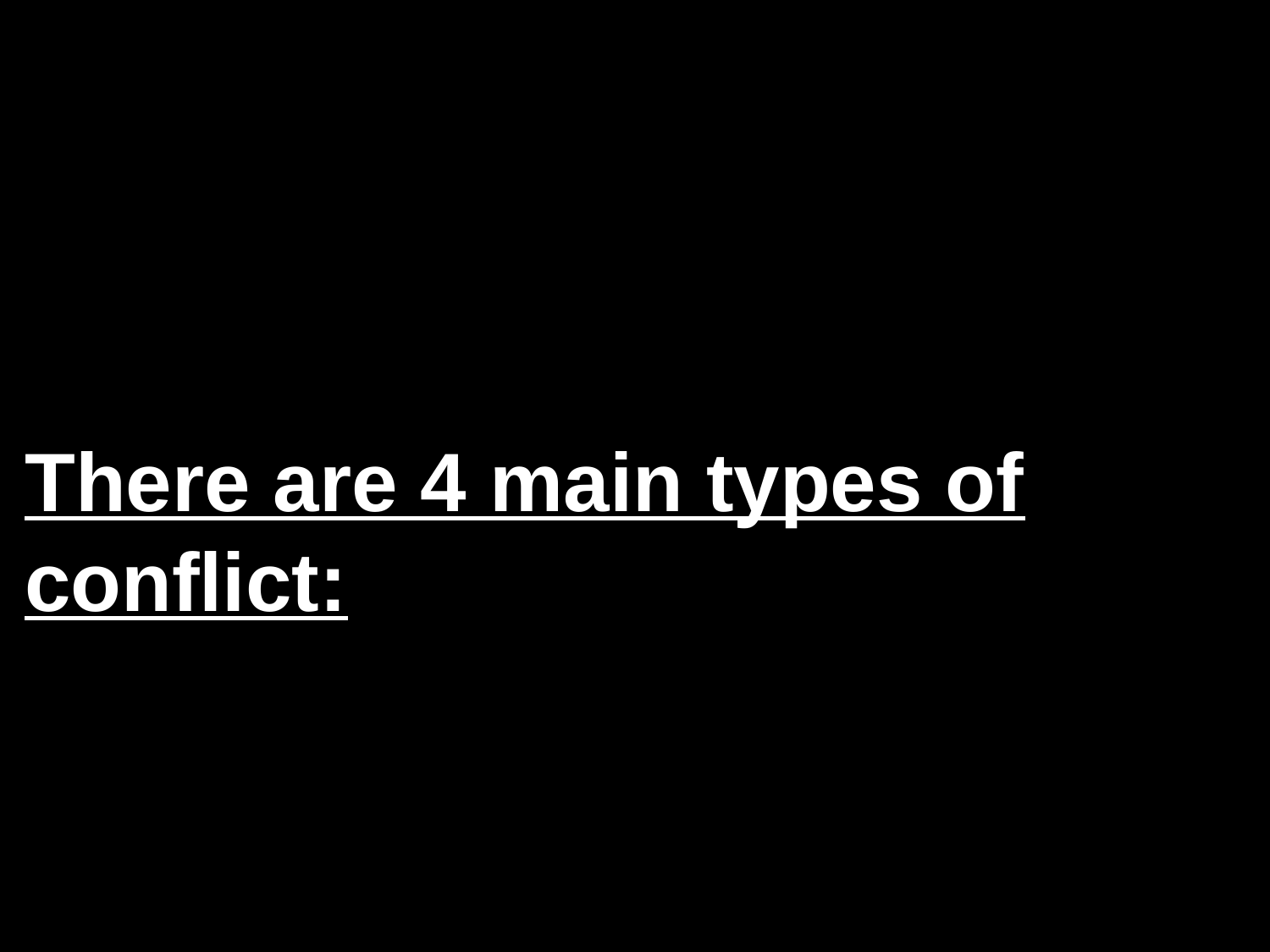

There are 4 main types of conflict: